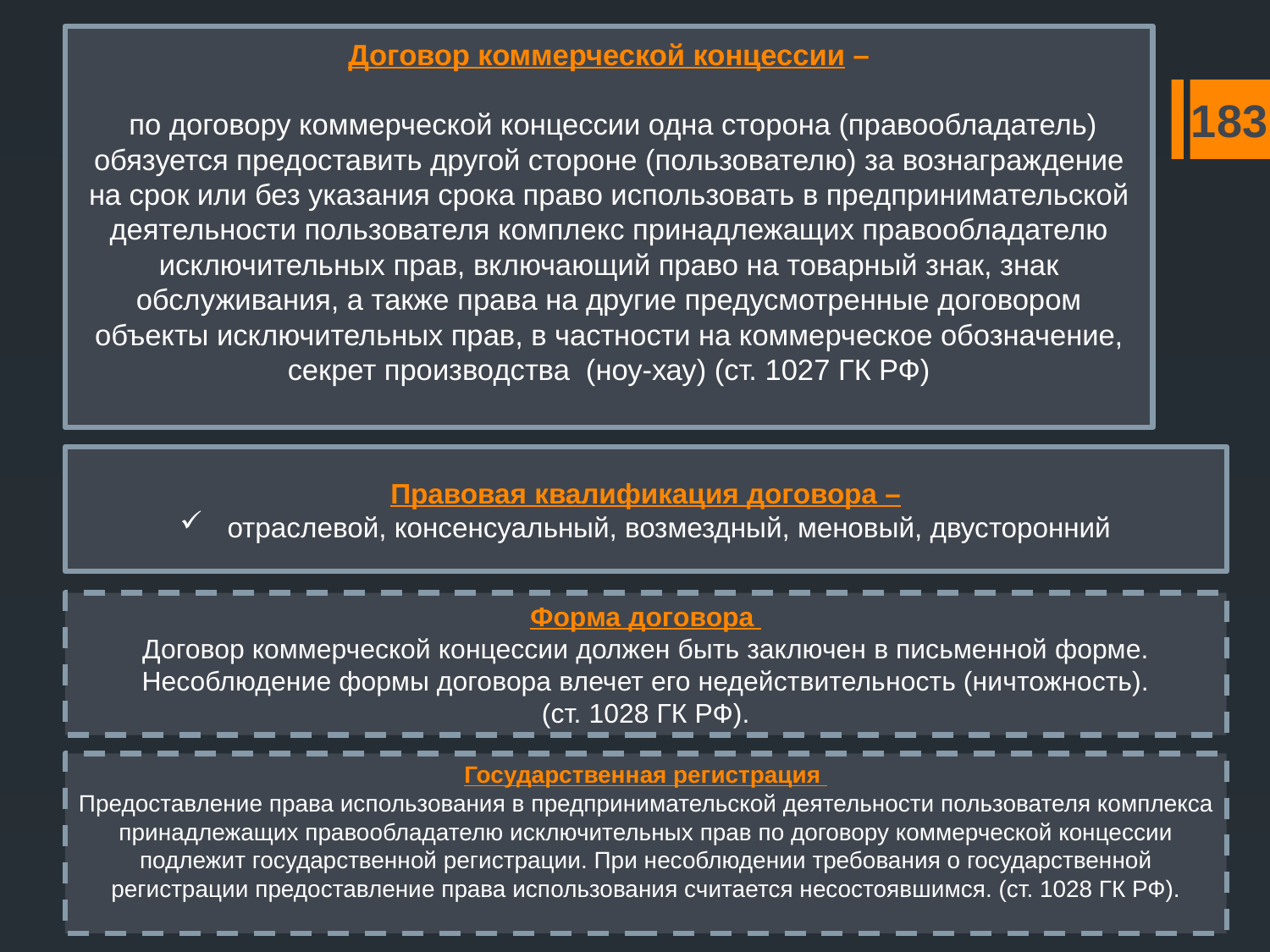

# Договор коммерческой концессии – по договору коммерческой концессии одна сторона (правообладатель) обязуется предоставить другой стороне (пользователю) за вознаграждение на срок или без указания срока право использовать в предпринимательской деятельности пользователя комплекс принадлежащих правообладателю исключительных прав, включающий право на товарный знак, знак обслуживания, а также права на другие предусмотренные договором объекты исключительных прав, в частности на коммерческое обозначение, секрет производства  (ноу-хау) (ст. 1027 ГК РФ)
183
Правовая квалификация договора –
 отраслевой, консенсуальный, возмездный, меновый, двусторонний
Форма договора
Договор коммерческой концессии должен быть заключен в письменной форме. Несоблюдение формы договора влечет его недействительность (ничтожность).
(ст. 1028 ГК РФ).

Государственная регистрация
Предоставление права использования в предпринимательской деятельности пользователя комплекса принадлежащих правообладателю исключительных прав по договору коммерческой концессии подлежит государственной регистрации. При несоблюдении требования о государственной регистрации предоставление права использования считается несостоявшимся. (ст. 1028 ГК РФ).